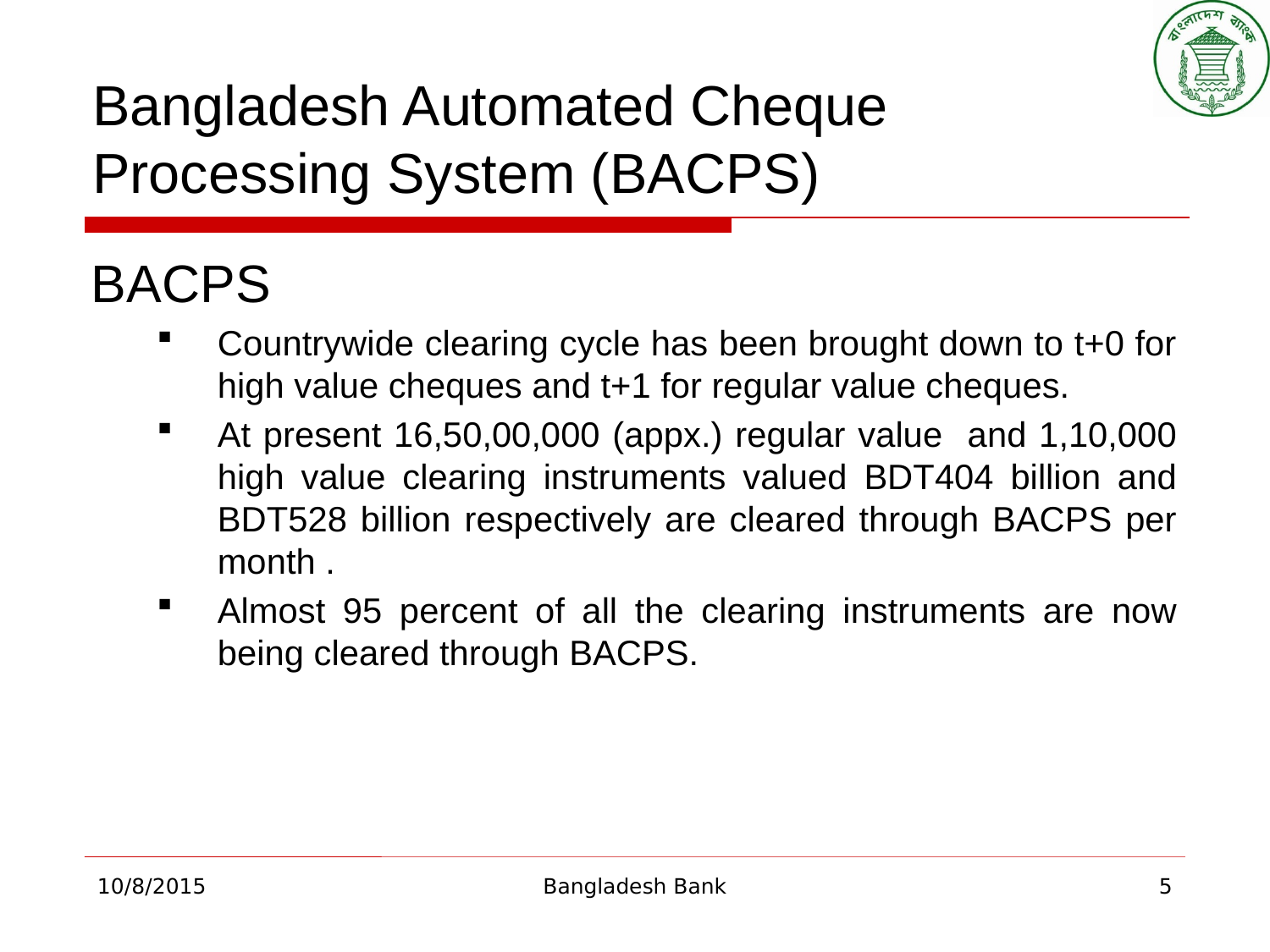

# Bangladesh Automated Cheque Processing System (BACPS)
BACPS
Countrywide clearing cycle has been brought down to t+0 for high value cheques and t+1 for regular value cheques.
At present 16,50,00,000 (appx.) regular value  and 1,10,000 high value clearing instruments valued BDT404 billion and BDT528 billion respectively are cleared through BACPS per month .
Almost 95 percent of all the clearing instruments are now being cleared through BACPS.
10/8/2015
Bangladesh Bank
5